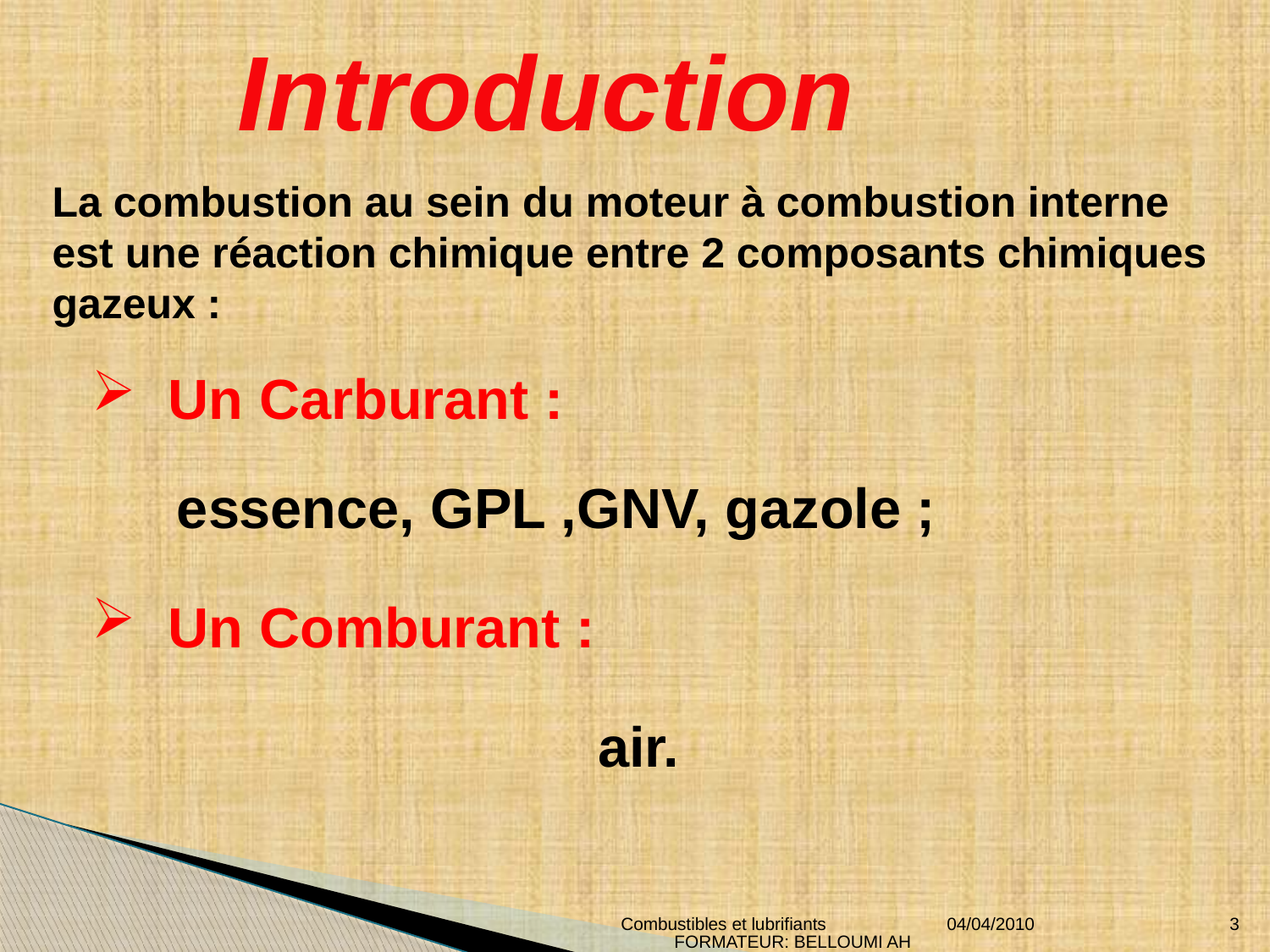

# Introduction
La combustion au sein du moteur à combustion interne est une réaction chimique entre 2 composants chimiques gazeux :
  Un Carburant :
essence, GPL ,GNV, gazole ;
  Un Comburant :
air.
Combustibles et lubrifiants                              FORMATEUR: BELLOUMI AHMED
04/04/2010
3